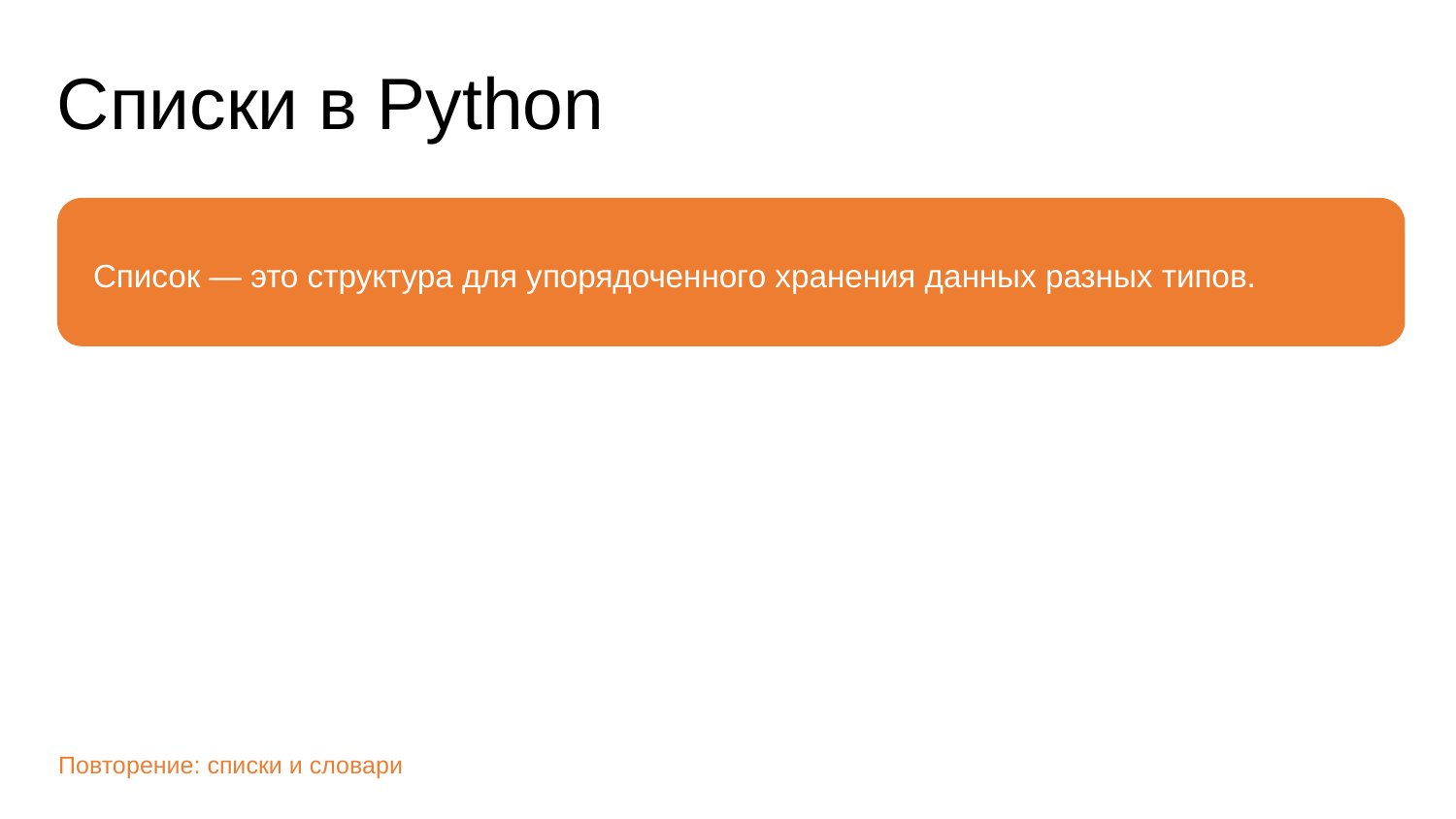

Списки в Python
Список — это структура для упорядоченного хранения данных разных типов.
Повторение: списки и словари